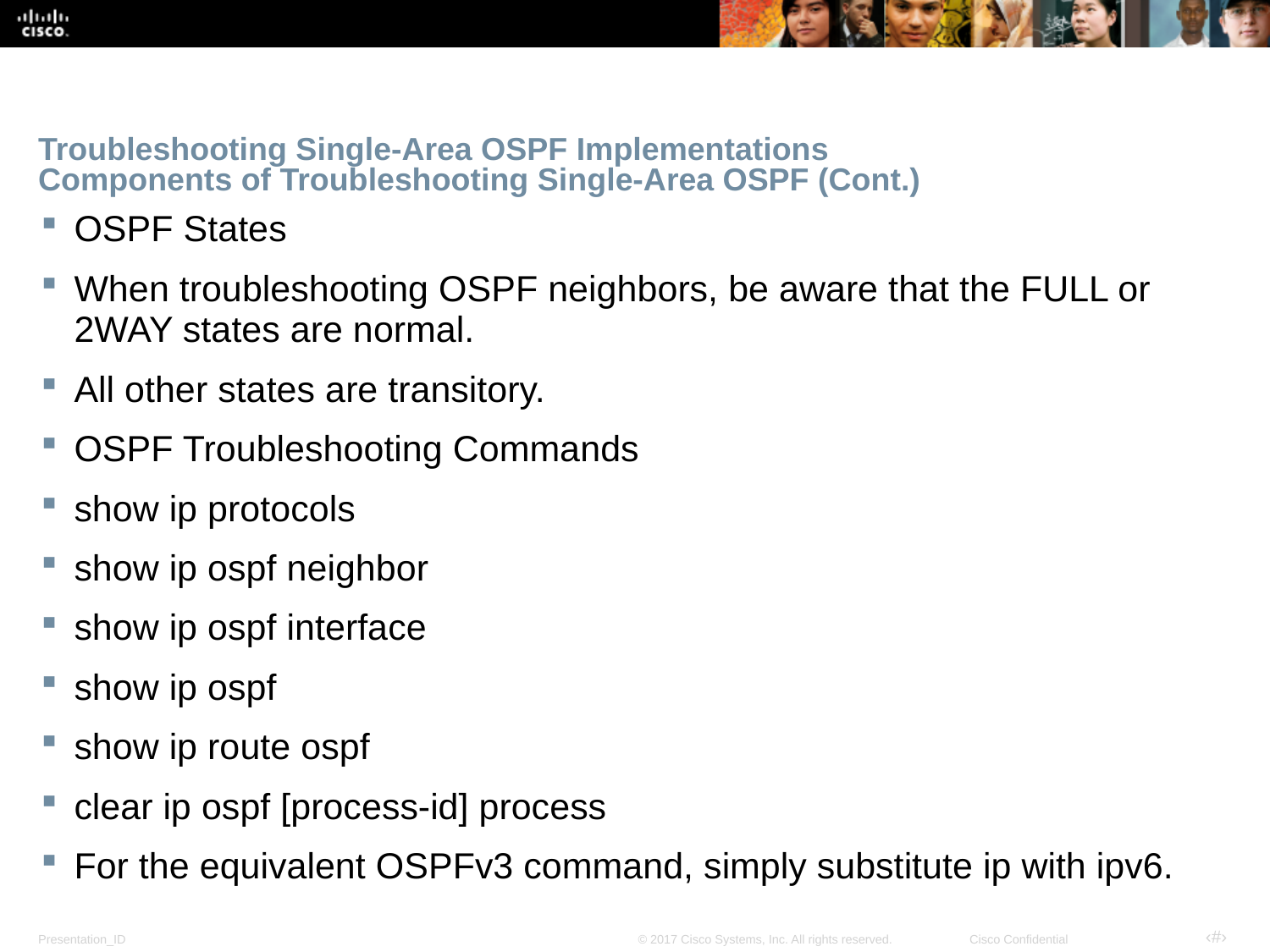

# Troubleshooting Single-Area OSPF Implementations Components of Troubleshooting Single-Area OSPF (Cont.)
OSPF States
When troubleshooting OSPF neighbors, be aware that the FULL or 2WAY states are normal.
All other states are transitory.
OSPF Troubleshooting Commands
show ip protocols
show ip ospf neighbor
show ip ospf interface
show ip ospf
show ip route ospf
clear ip ospf [process-id] process
For the equivalent OSPFv3 command, simply substitute ip with ipv6.